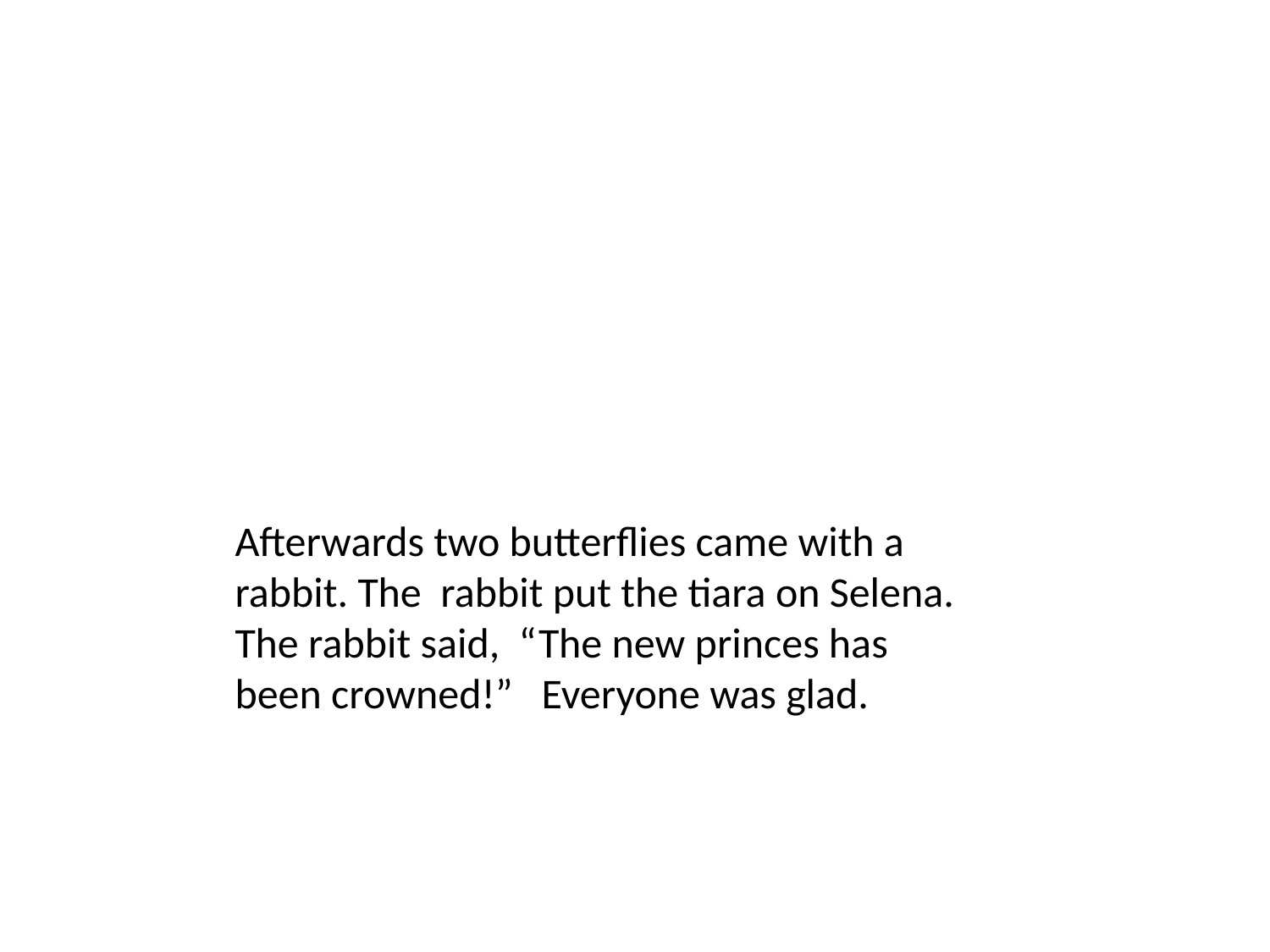

Afterwards two butterflies came with a rabbit. The  rabbit put the tiara on Selena. The rabbit said,  “The new princes has been crowned!”   Everyone was glad.